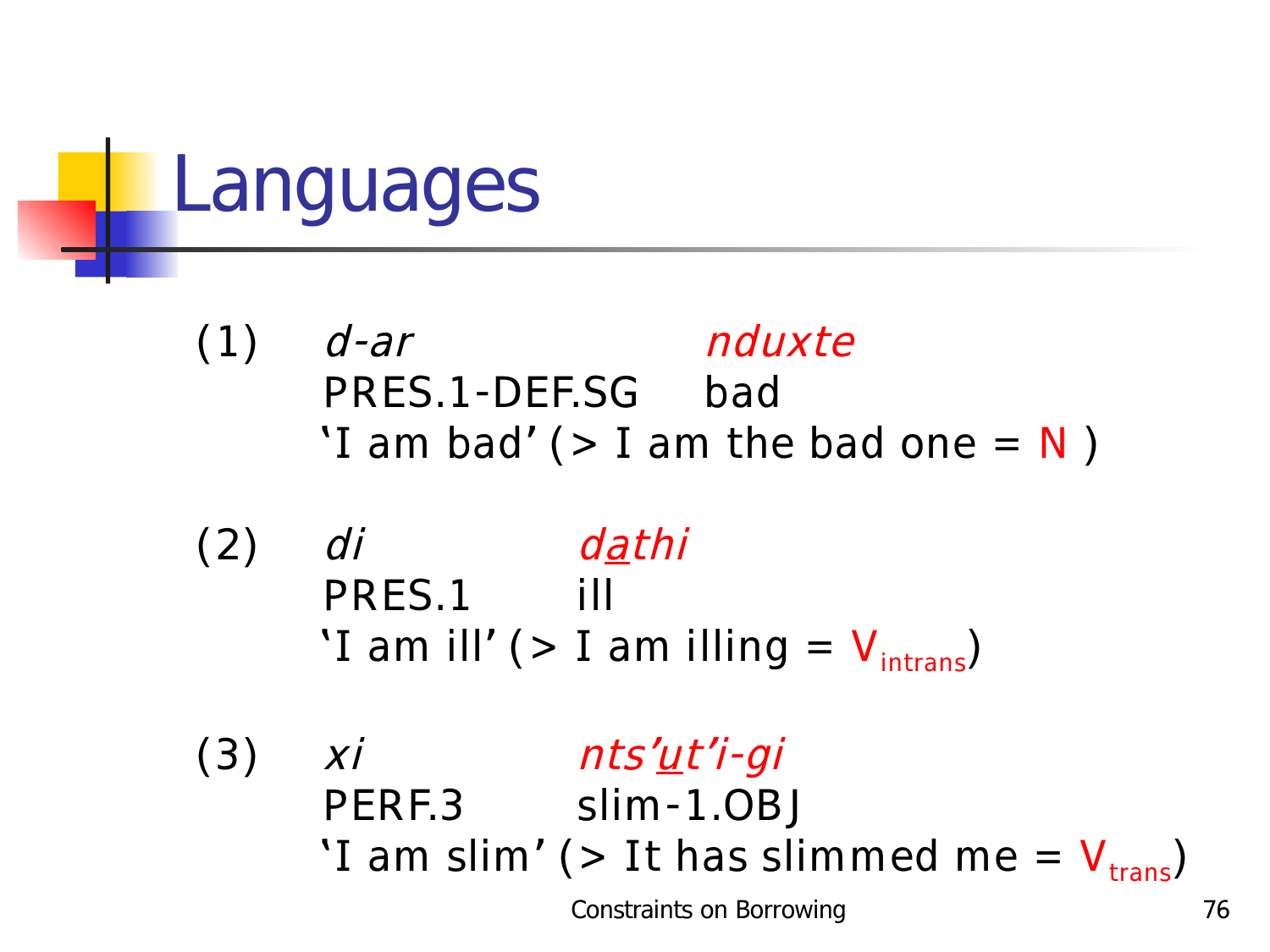

# Languages
(1)	d-ar			nduxte
	PRES.1-DEF.SG	bad
	‘I am bad’ (> I am the bad one = N )

(2)	di       		dathi
	PRES.1	ill
	‘I am ill’ (> I am illing = Vintrans)

(3)	xi 		nts’ut’i-gi
	PERF.3  	slim-1.OBJ
	‘I am slim’ (> It has slimmed me = Vtrans)
Constraints on Borrowing
76